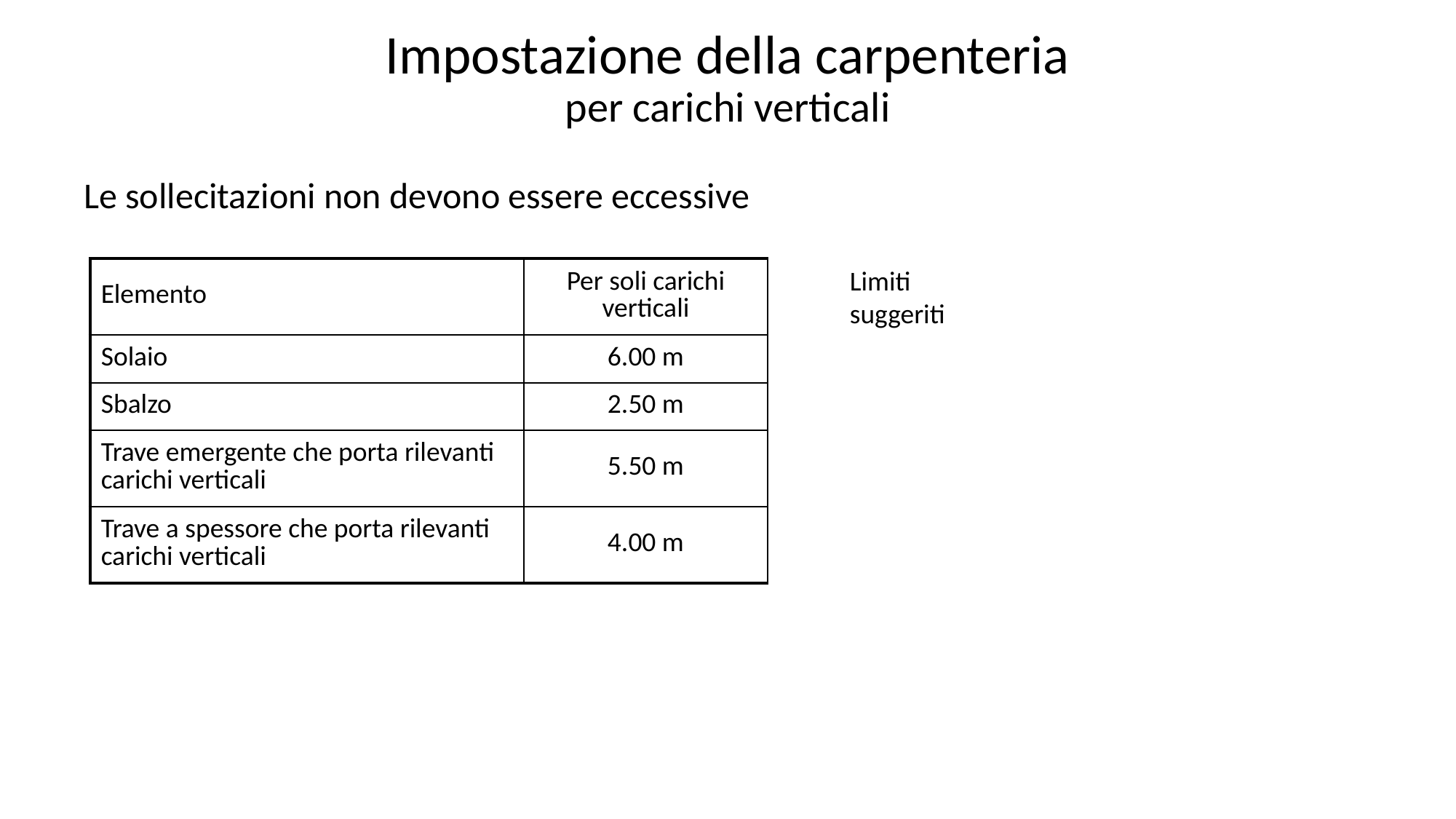

# Impostazione della carpenteria per carichi verticali
Le sollecitazioni non devono essere eccessive
| Elemento | Per soli carichi verticali |
| --- | --- |
| Solaio | 6.00 m |
| Sbalzo | 2.50 m |
| Trave emergente che porta rilevanti carichi verticali | 5.50 m |
| Trave a spessore che porta rilevanti carichi verticali | 4.00 m |
Limiti suggeriti